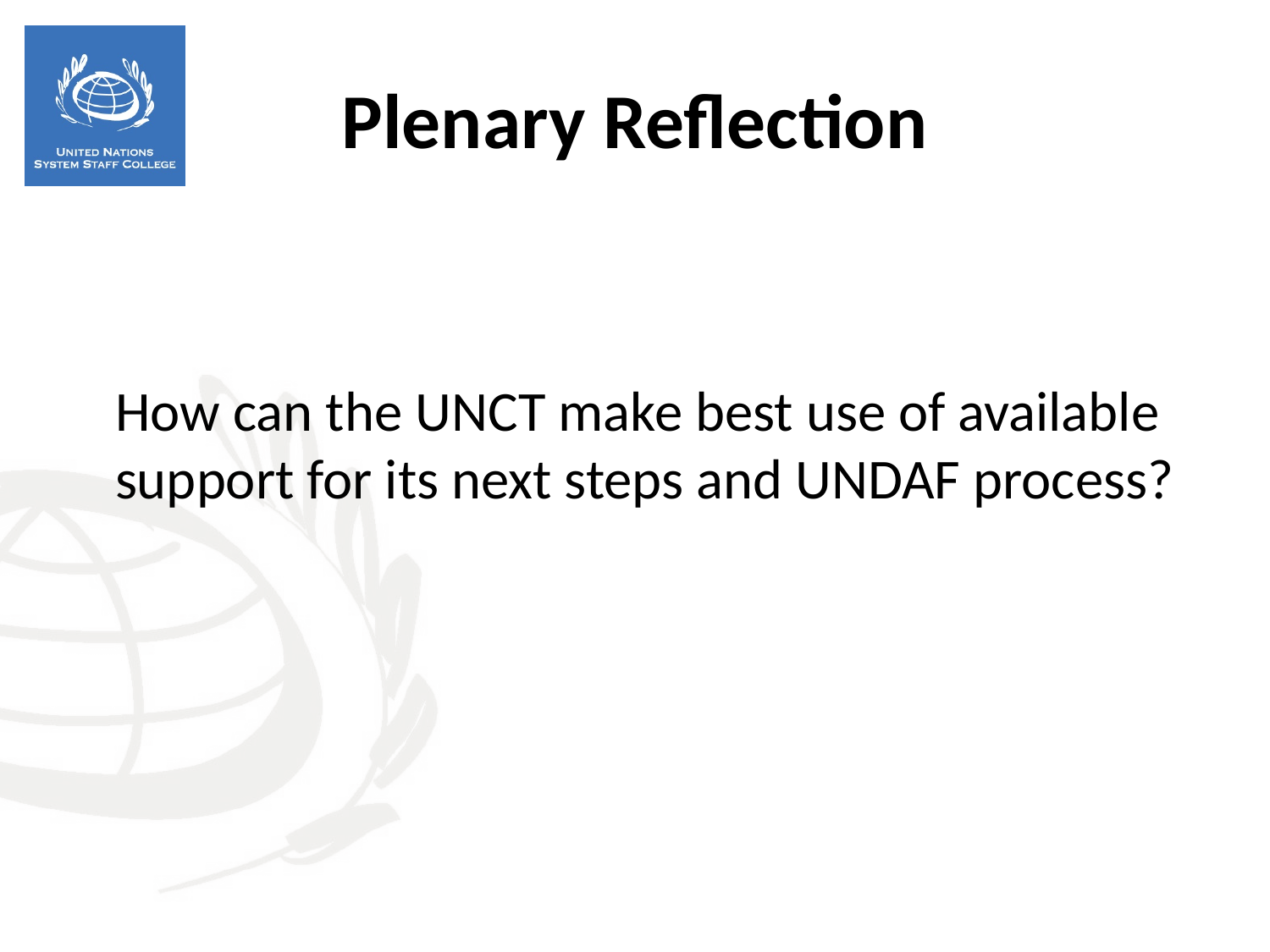

Plenary Reflection

	How can the UNCT make best use of available support for its next steps and UNDAF process?